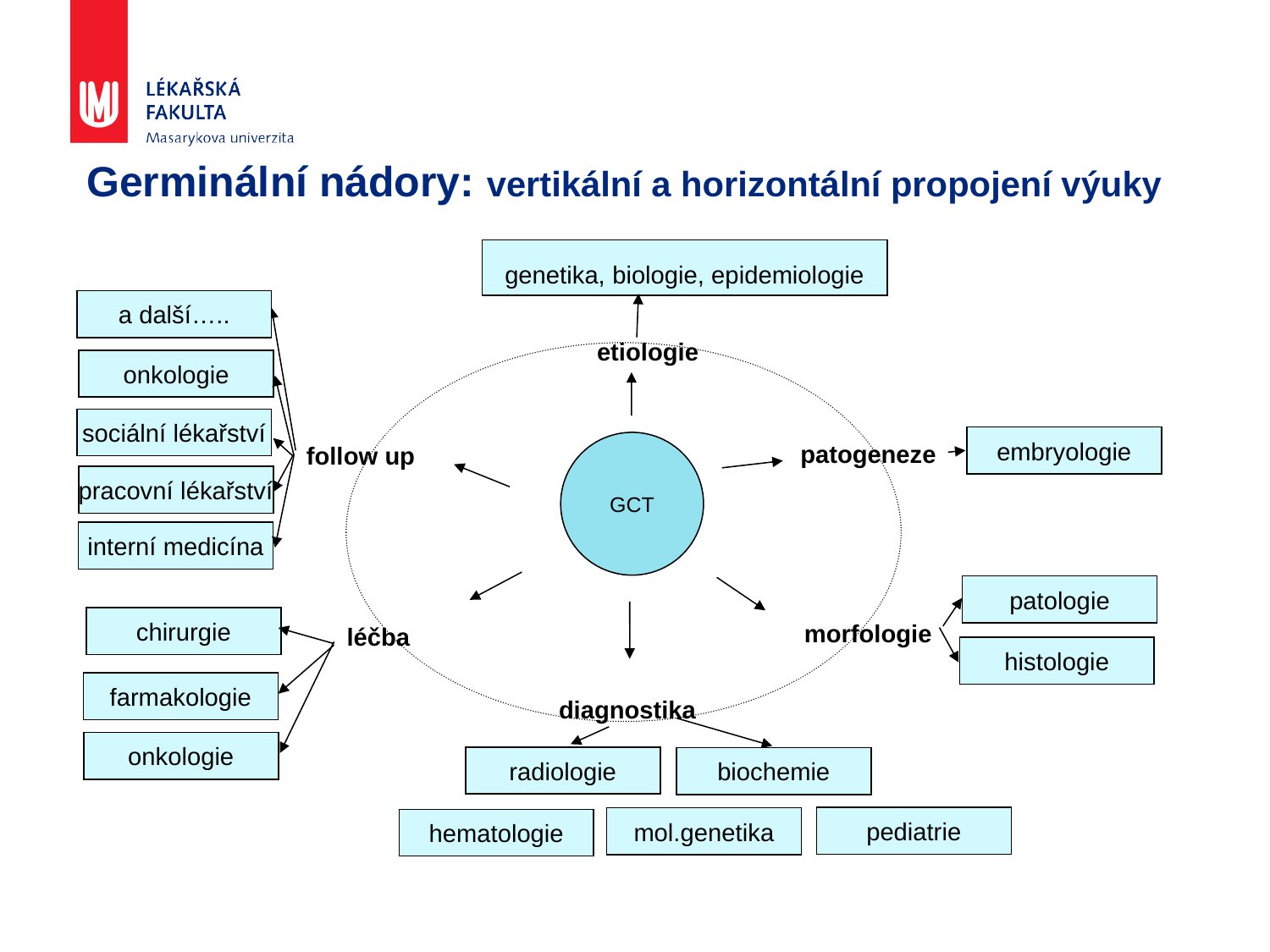

Germinální nádory: vertikální a horizontální propojení výuky

genetika, biologie, epidemiologie

GCT

genetika, biologie, epidemiologie

a další…..

etiologie

onkologie

sociální lékařství
embryologie
patogeneze
follow up

pracovní lékařství
interní medicína

patologie

chirurgie
    morfologie
léčba

histologie

farmakologie
diagnostika

onkologie
radiologie
biochemie
pediatrie
mol.genetika
hematologie